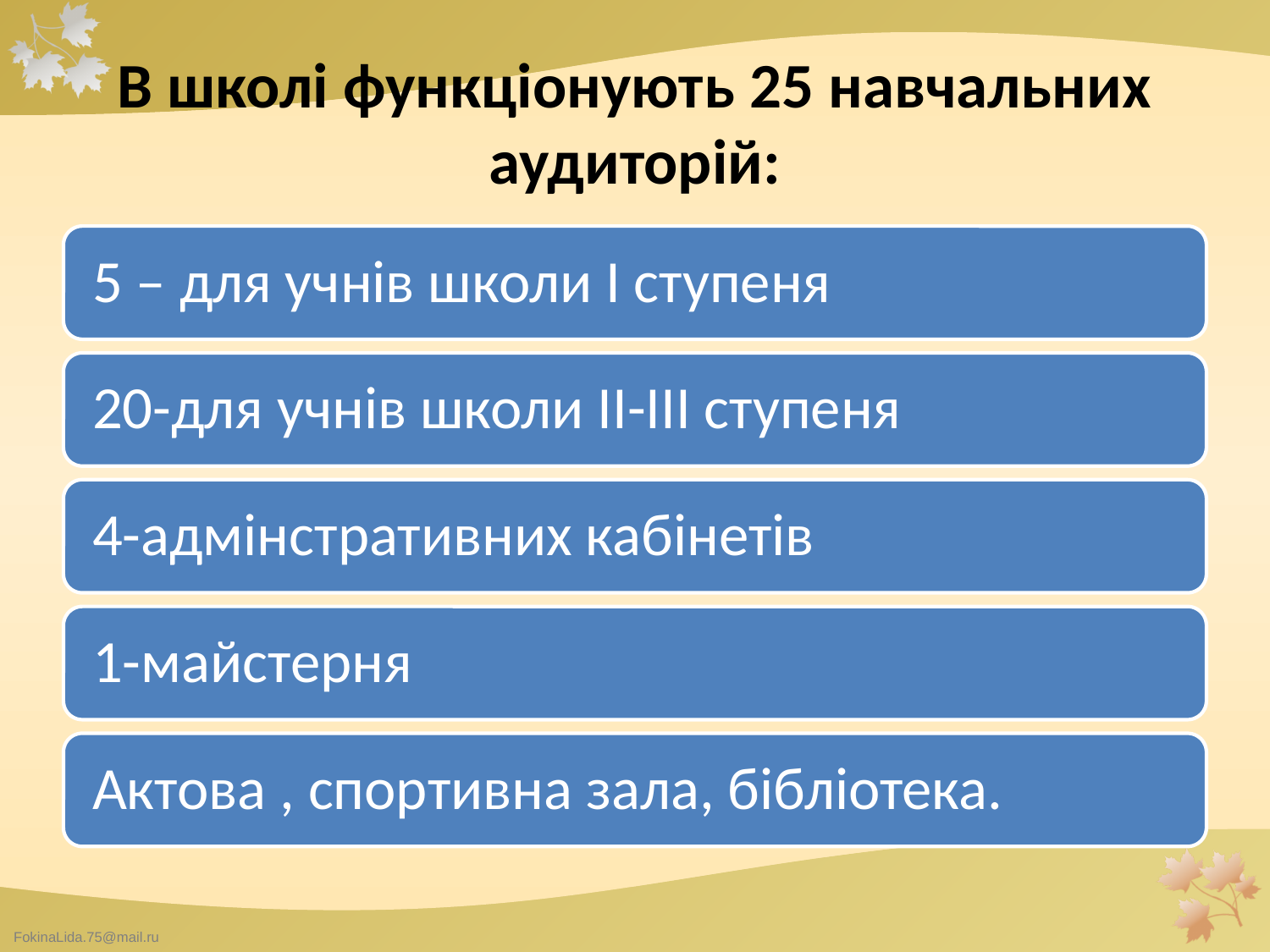

# В школі функціонують 25 навчальних аудиторій:
5 – для учнів школи І ступеня
20-для учнів школи ІІ-ІІІ ступеня
4-адмінстративних кабінетів
1-майстерня
Актова , спортивна зала, бібліотека.